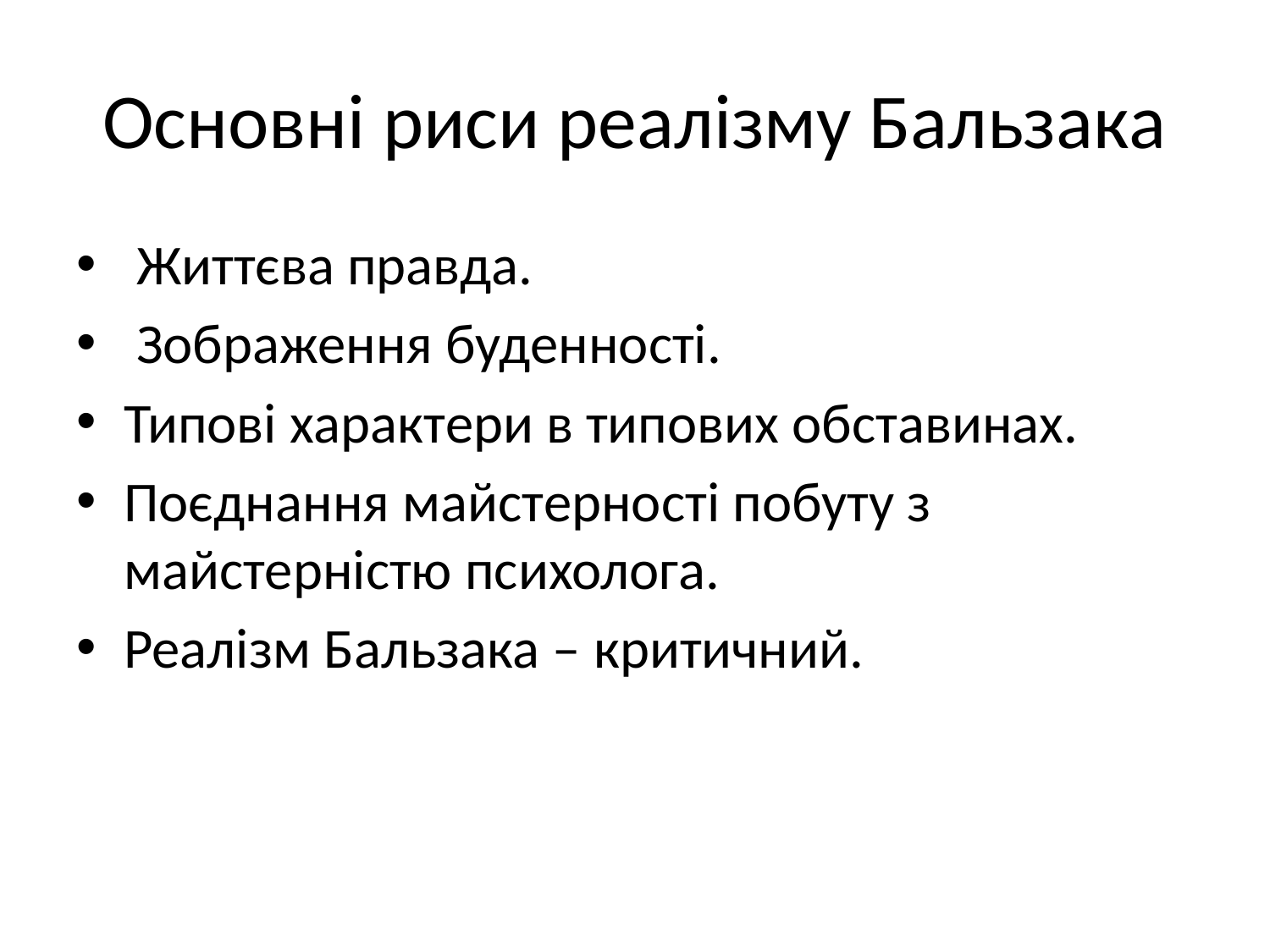

# Основні риси реалізму Бальзака
 Життєва правда.
 Зображення буденності.
Типові характери в типових обставинах.
Поєднання майстерності побуту з майстерністю психолога.
Реалізм Бальзака – критичний.